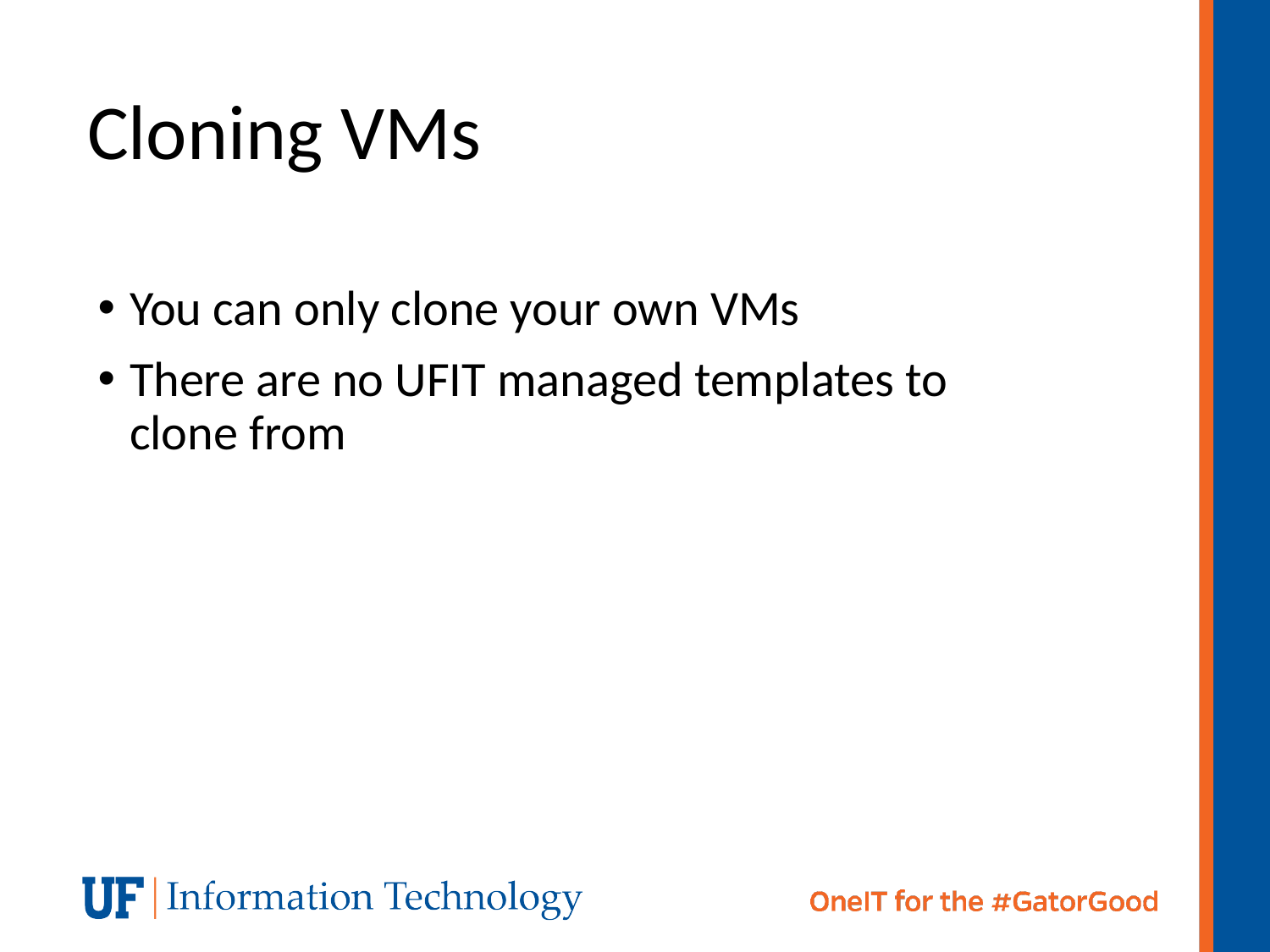

# Cloning VMs
You can only clone your own VMs
There are no UFIT managed templates to clone from